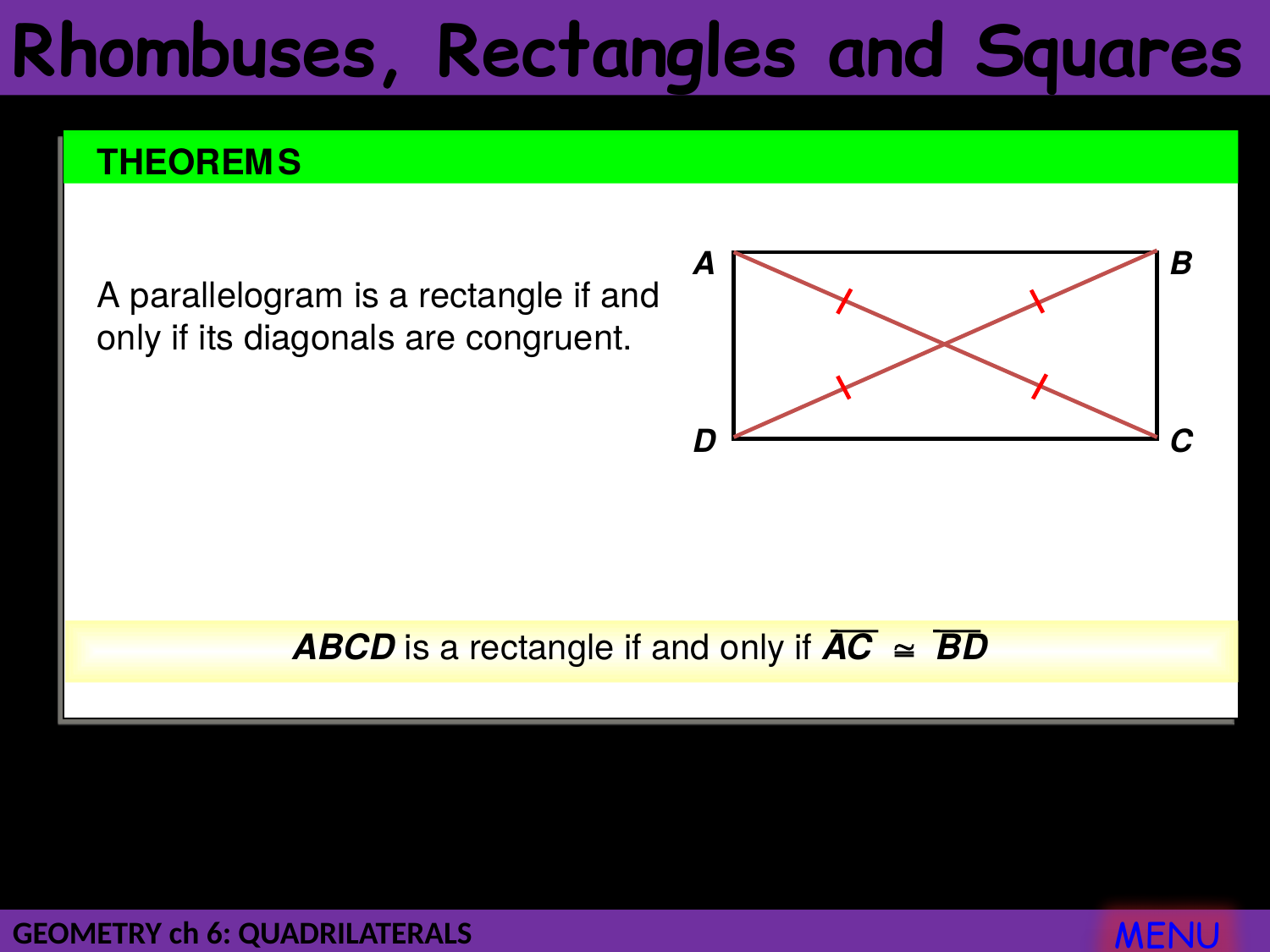

Rhombuses, Rectangles and Squares

THEOREM S
A
B

D
C

A parallelogram is a rectangle if and
only if its diagonals are congruent.

ABCD is a rectangle if and only if AC  ≅  BD

MENU
GEOMETRY ch 6: QUADRILATERALS